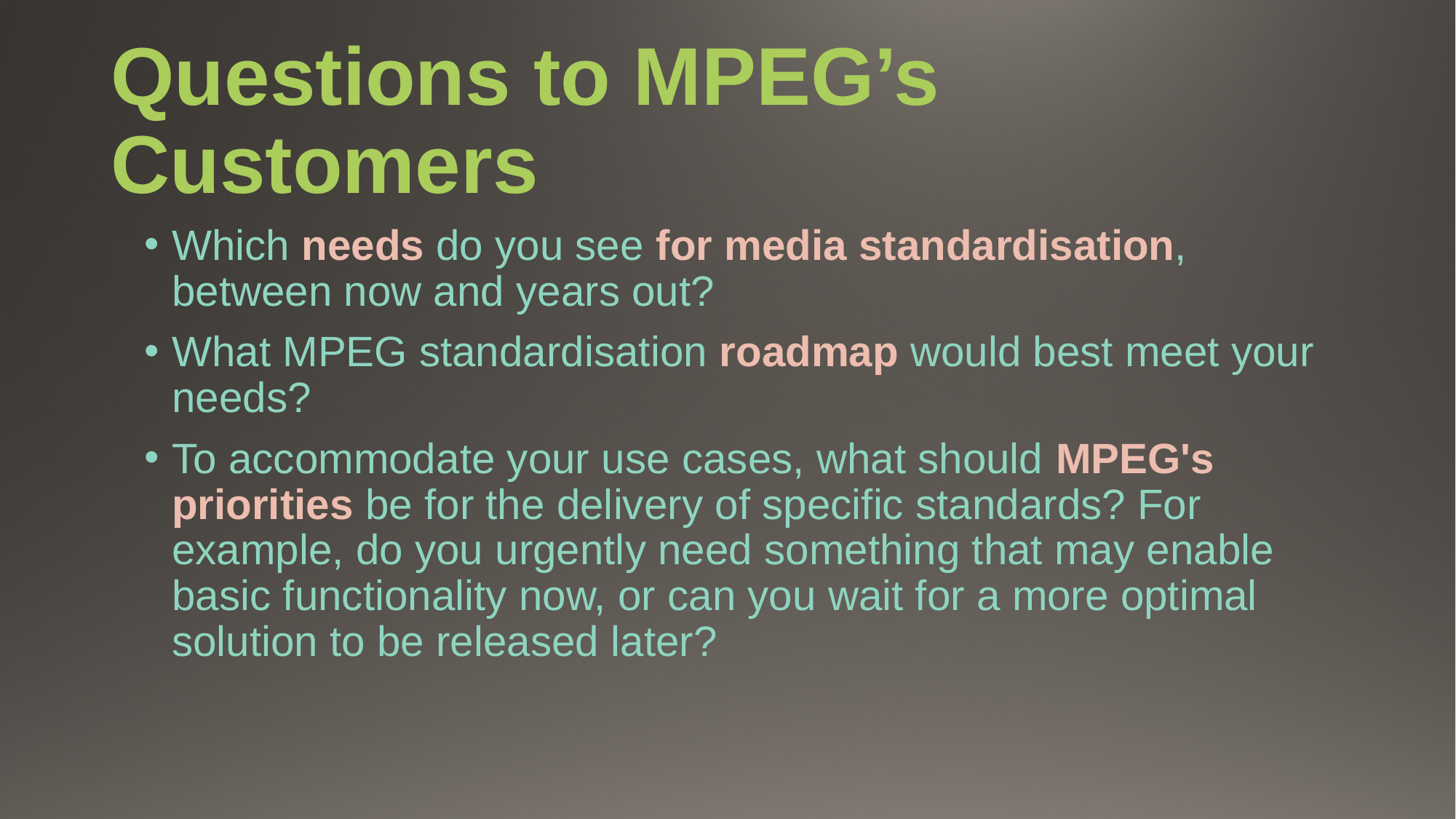

# Questions to MPEG’s Customers
Which needs do you see for media standardisation, between now and years out?
What MPEG standardisation roadmap would best meet your needs?
To accommodate your use cases, what should MPEG's priorities be for the delivery of specific standards? For example, do you urgently need something that may enable basic functionality now, or can you wait for a more optimal solution to be released later?